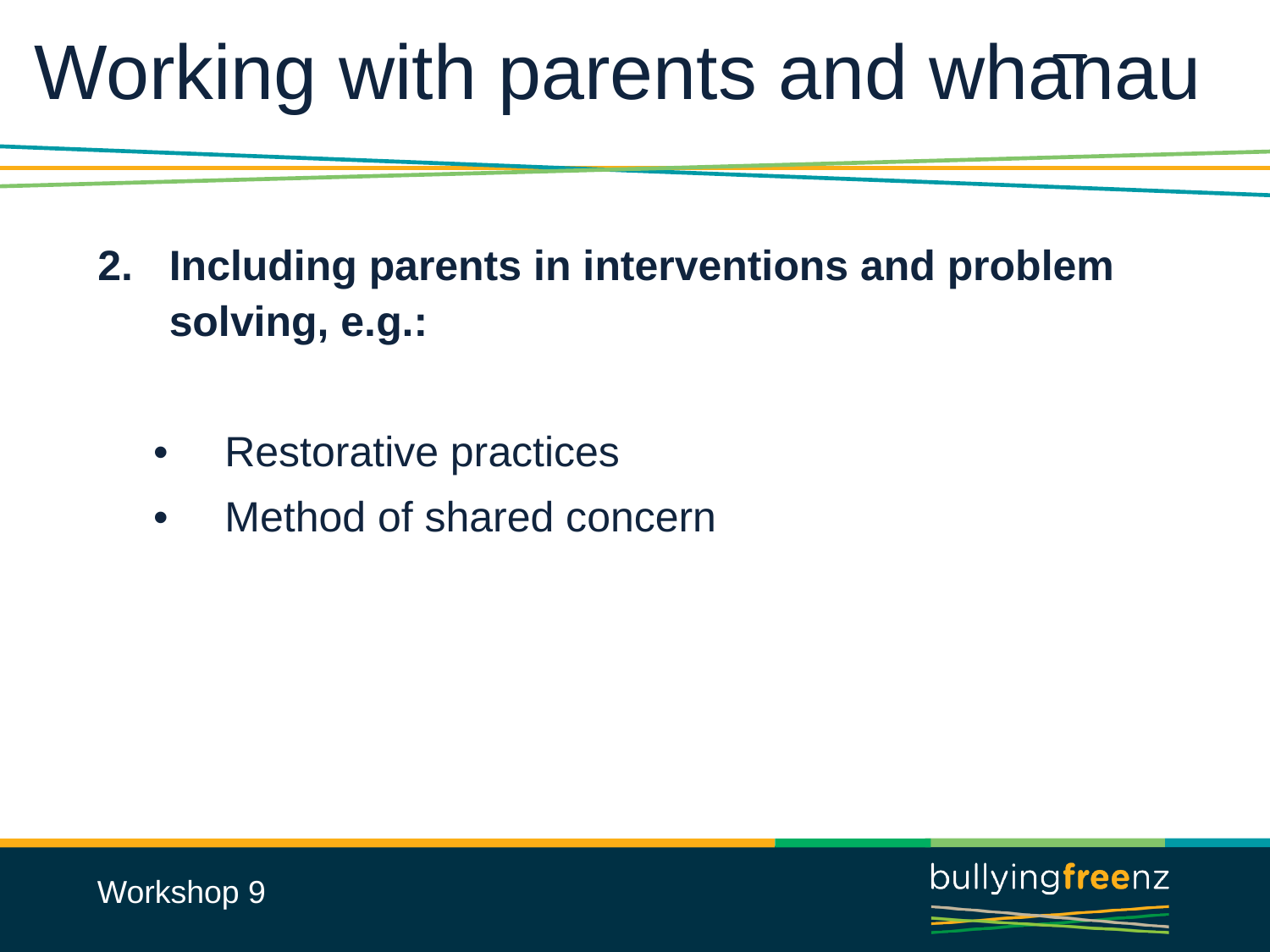

Working with parents and whanau
Including parents in interventions and problem solving, e.g.:

Restorative practices
Method of shared concern
Workshop 9